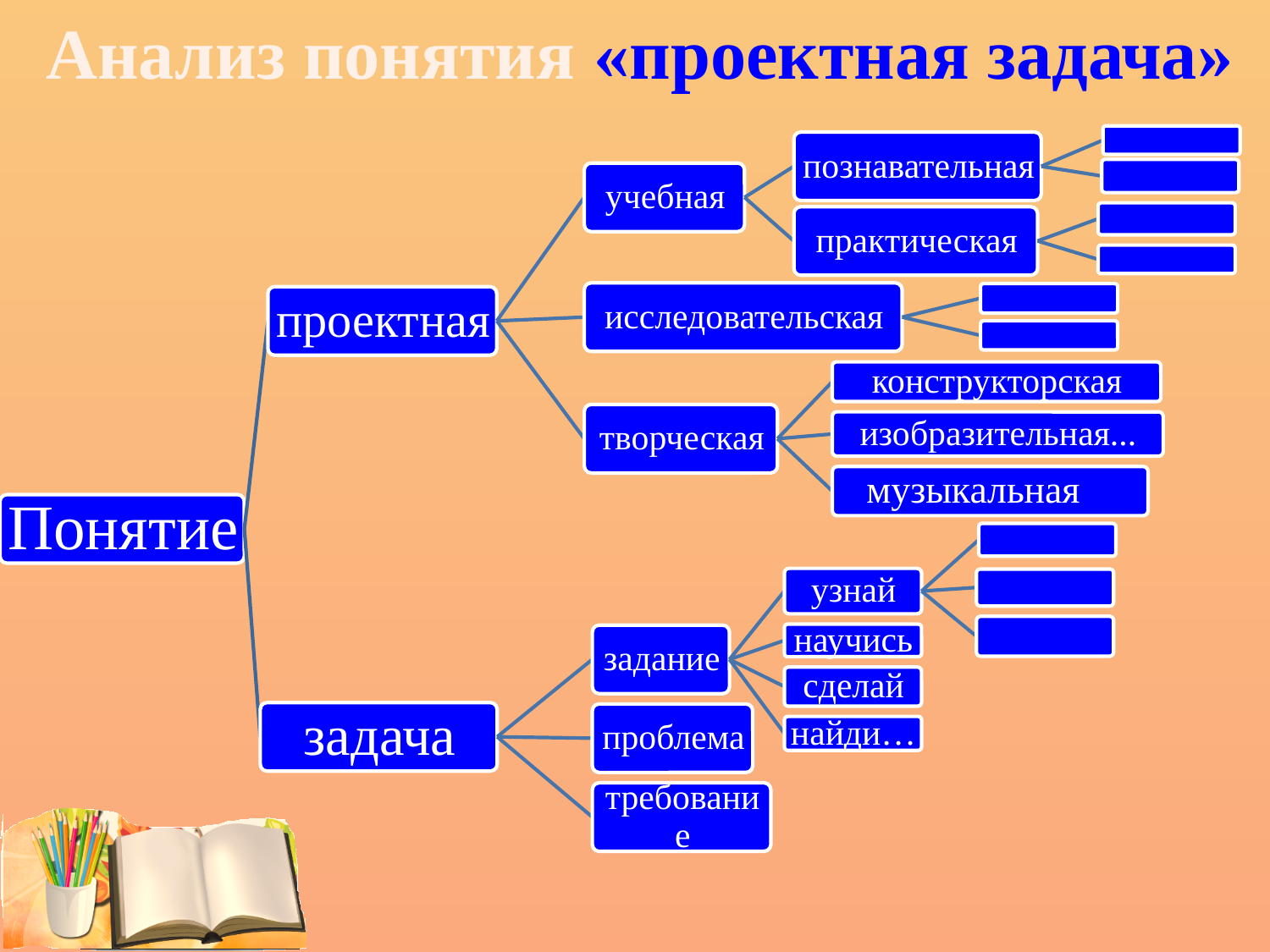

# Анализ понятия «проектная задача»
Понятие

проектная

учебная

познавательная

практическая

исследовательская

творческая

конструкторская

изобразительная...

   музыкальная

задача

задание

узнай

научись

сделай

найди…

проблема

требование